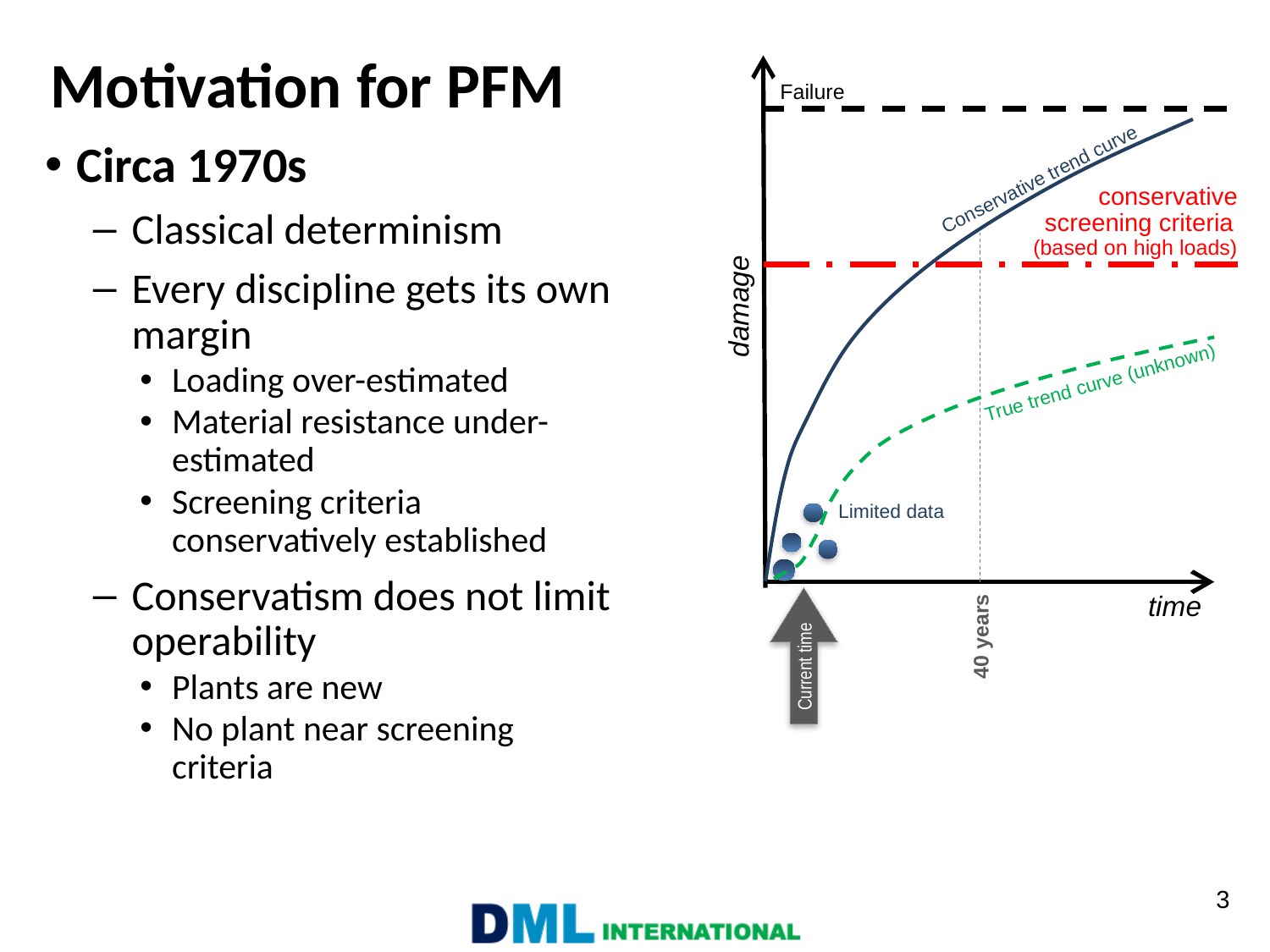

# Motivation for PFM
Failure

Circa 1970s
Classical determinism
Every discipline gets its own margin
Loading over-estimated
Material resistance under-estimated
Screening criteria conservatively established
Conservatism does not limit operability
Plants are new
No plant near screening criteria
Conservative trend curve
conservative screening criteria
(based on high loads)
damage

True trend curve (unknown)
Limited data

time
40 years
Current time